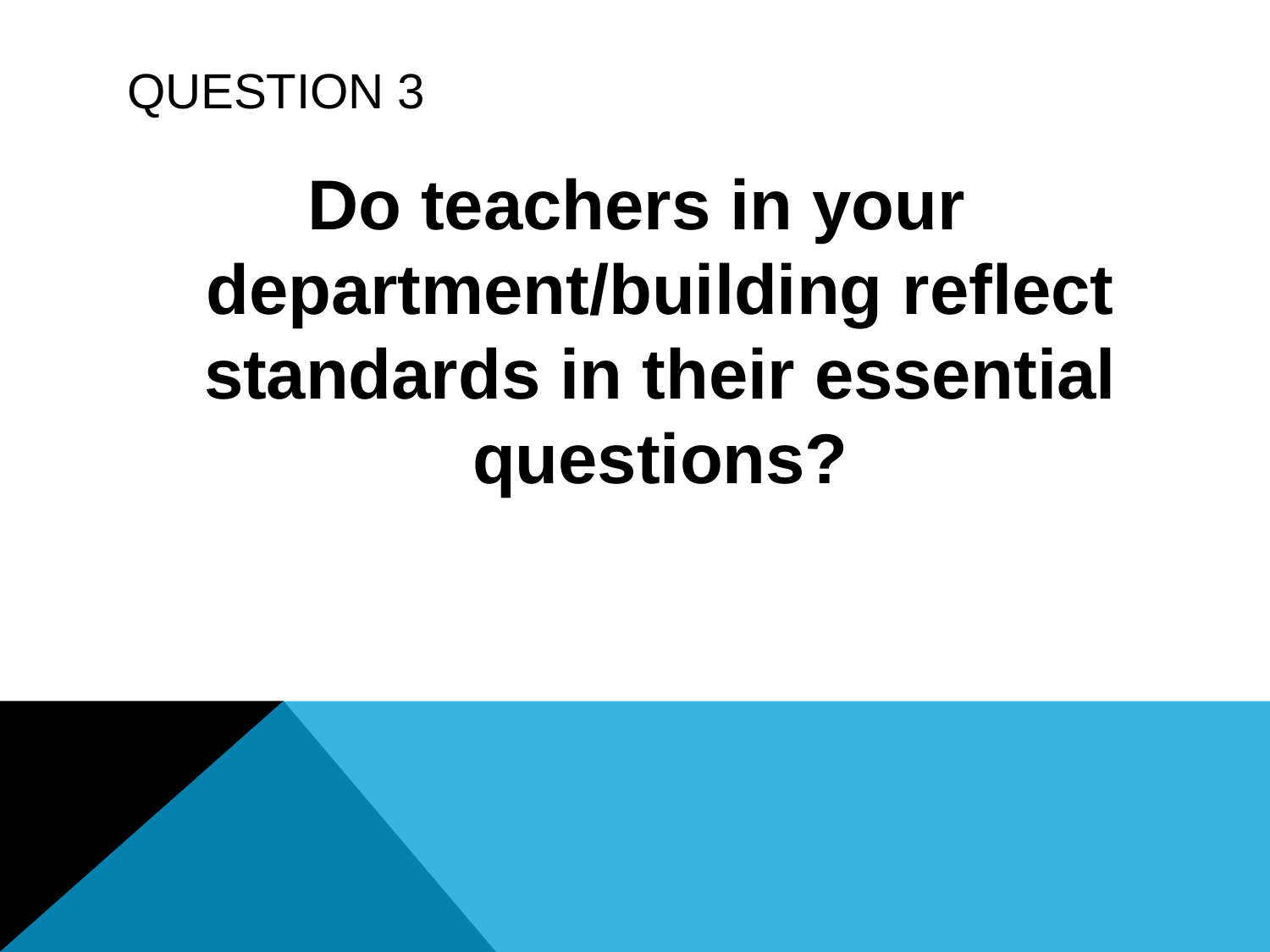

# Question 3
Do teachers in your department/building reflect standards in their essential questions?